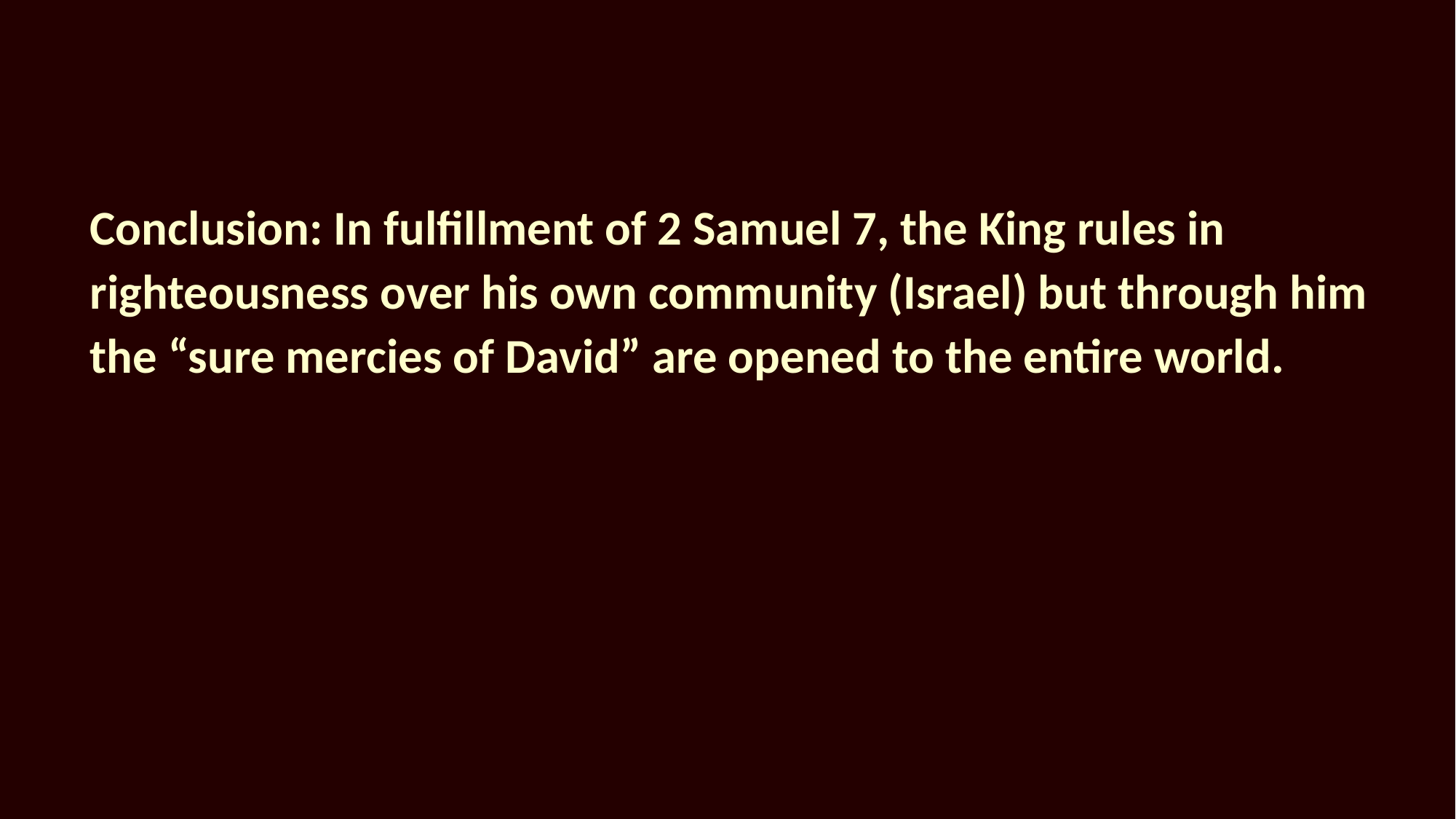

Conclusion: In fulfillment of 2 Samuel 7, the King rules in righteousness over his own community (Israel) but through him the “sure mercies of David” are opened to the entire world.